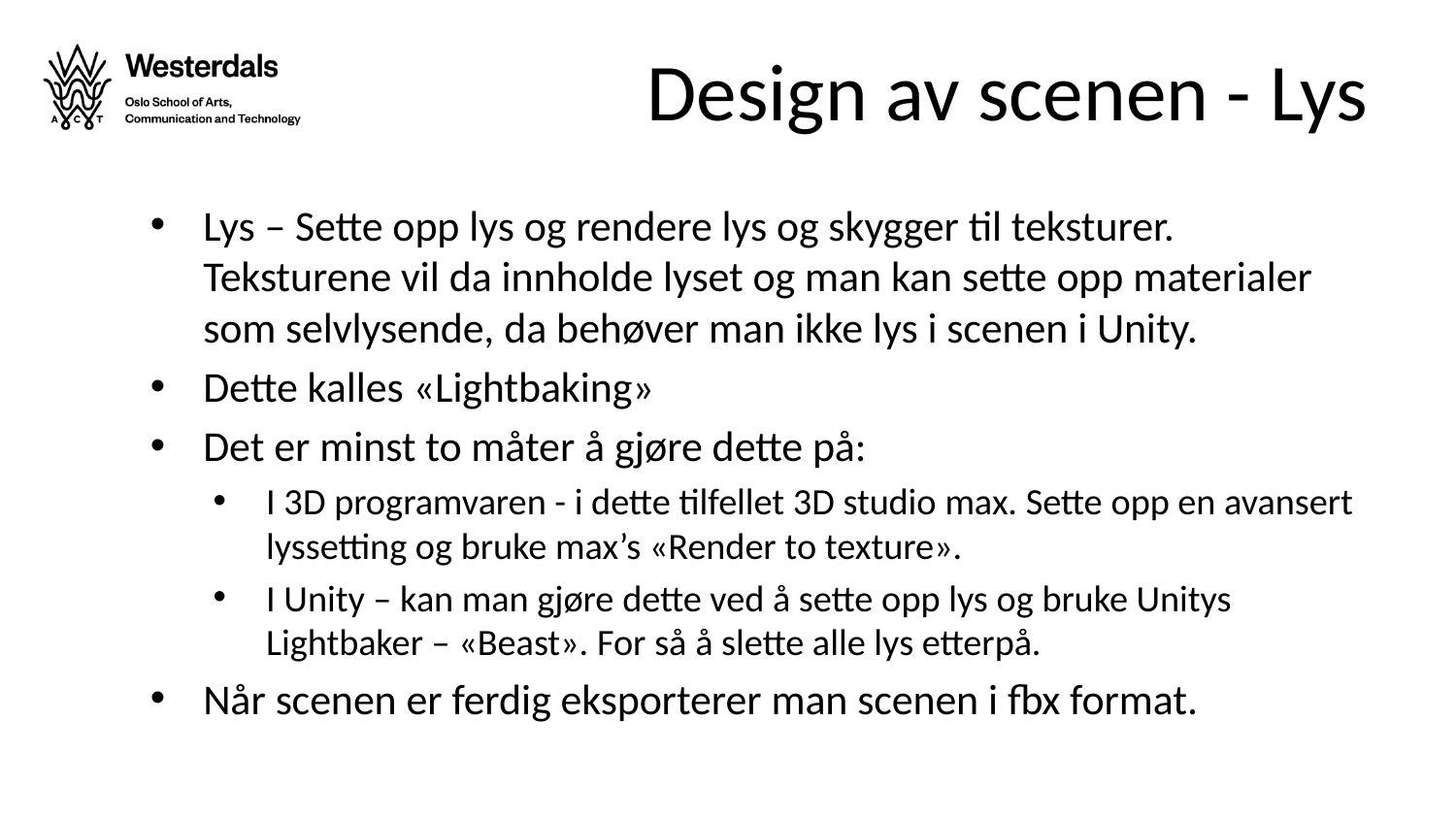

Design av scenen - Lys
Lys – Sette opp lys og rendere lys og skygger til teksturer. Teksturene vil da innholde lyset og man kan sette opp materialer som selvlysende, da behøver man ikke lys i scenen i Unity.
Dette kalles «Lightbaking»
Det er minst to måter å gjøre dette på:
I 3D programvaren - i dette tilfellet 3D studio max. Sette opp en avansert lyssetting og bruke max’s «Render to texture».
I Unity – kan man gjøre dette ved å sette opp lys og bruke Unitys Lightbaker – «Beast». For så å slette alle lys etterpå.
Når scenen er ferdig eksporterer man scenen i fbx format.